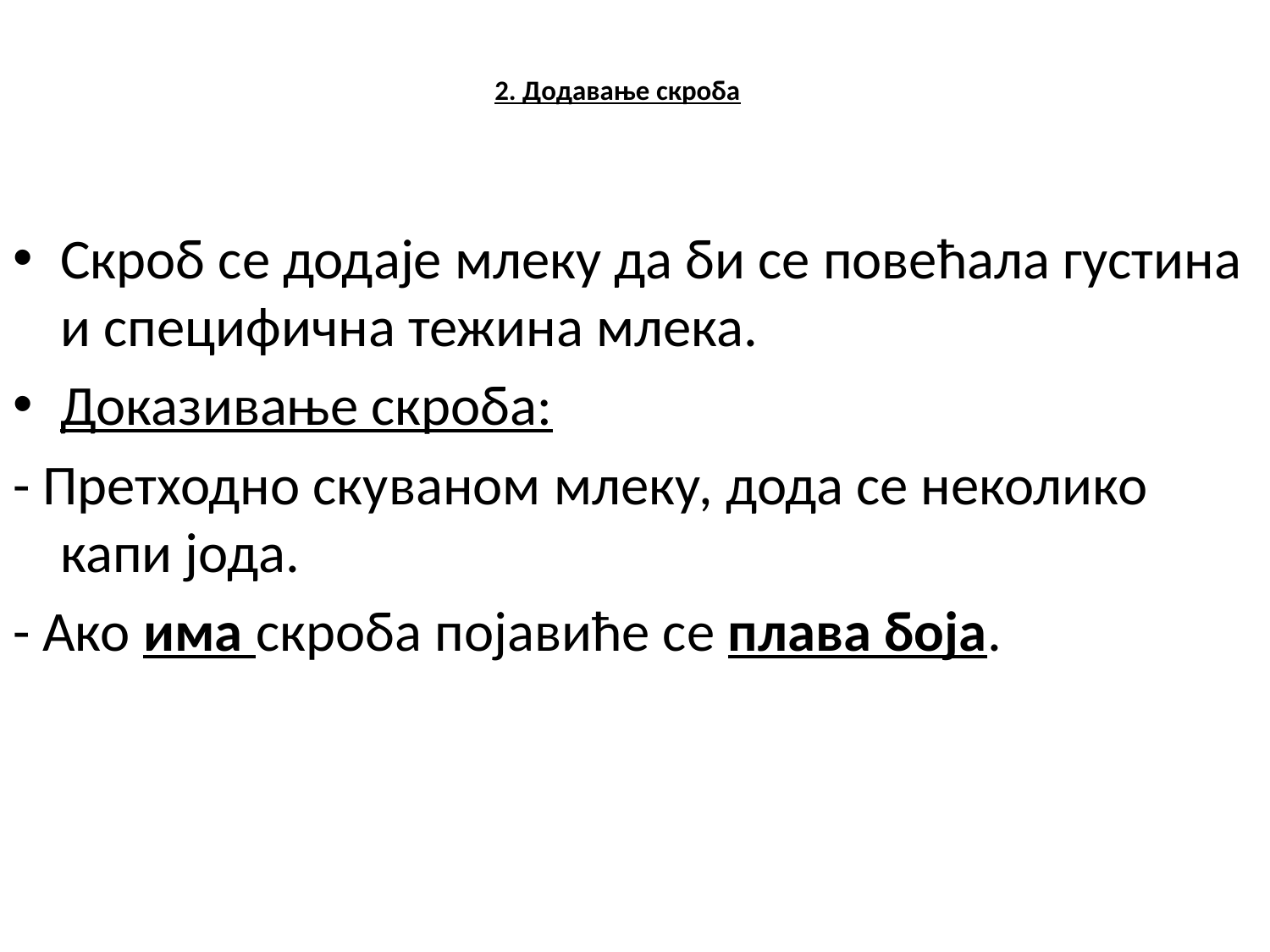

# 2. Додавање скроба
Скроб се додаје млеку да би се повећала густина и специфична тежина млека.
Доказивање скроба:
- Претходно скуваном млеку, дода се неколико капи јода.
- Ако има скроба појавиће се плава боја.